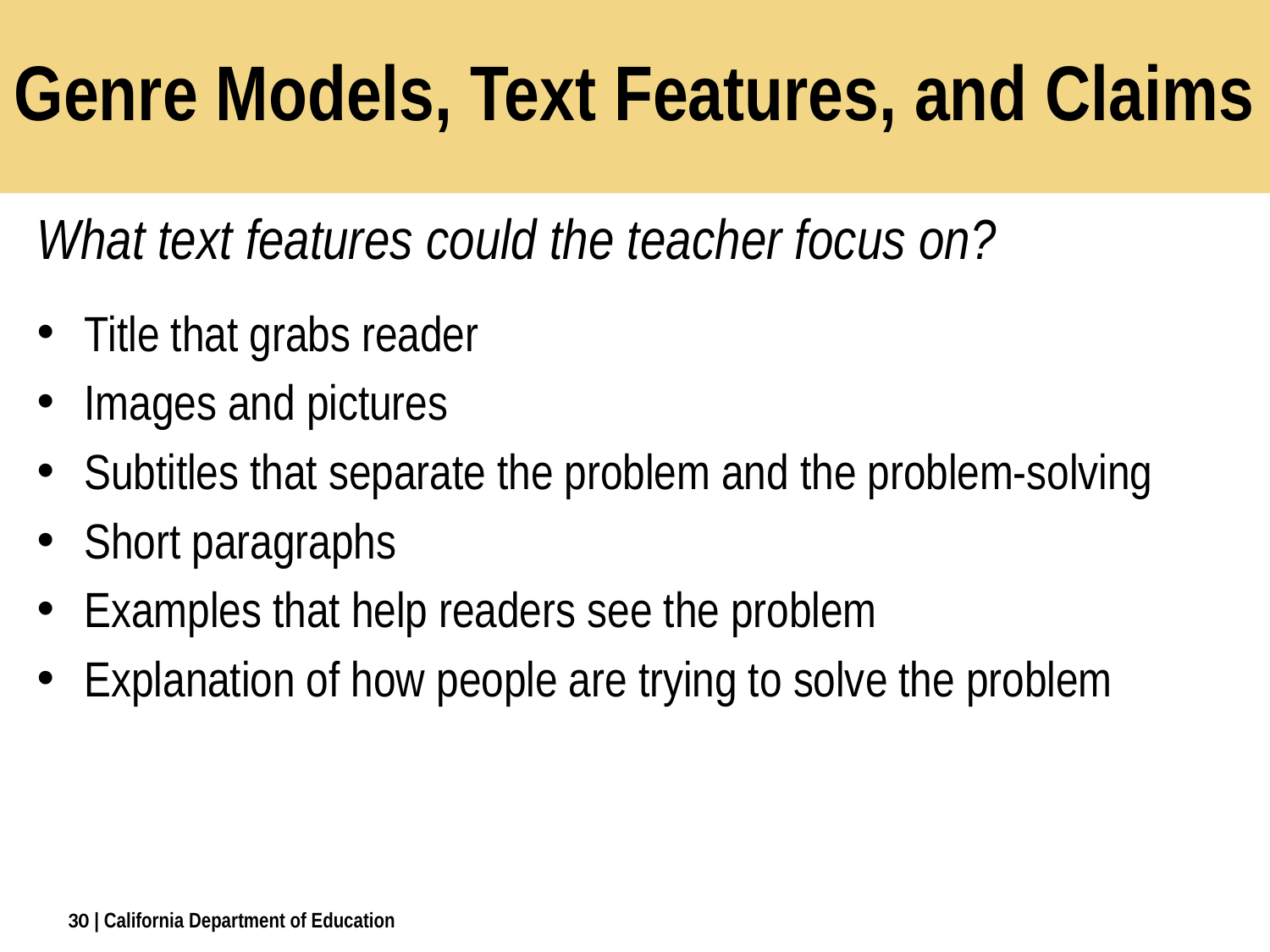

# Genre Models, Text Features, and Claims
What text features could the teacher focus on?
Title that grabs reader
Images and pictures
Subtitles that separate the problem and the problem-solving
Short paragraphs
Examples that help readers see the problem
Explanation of how people are trying to solve the problem

30
| California Department of Education